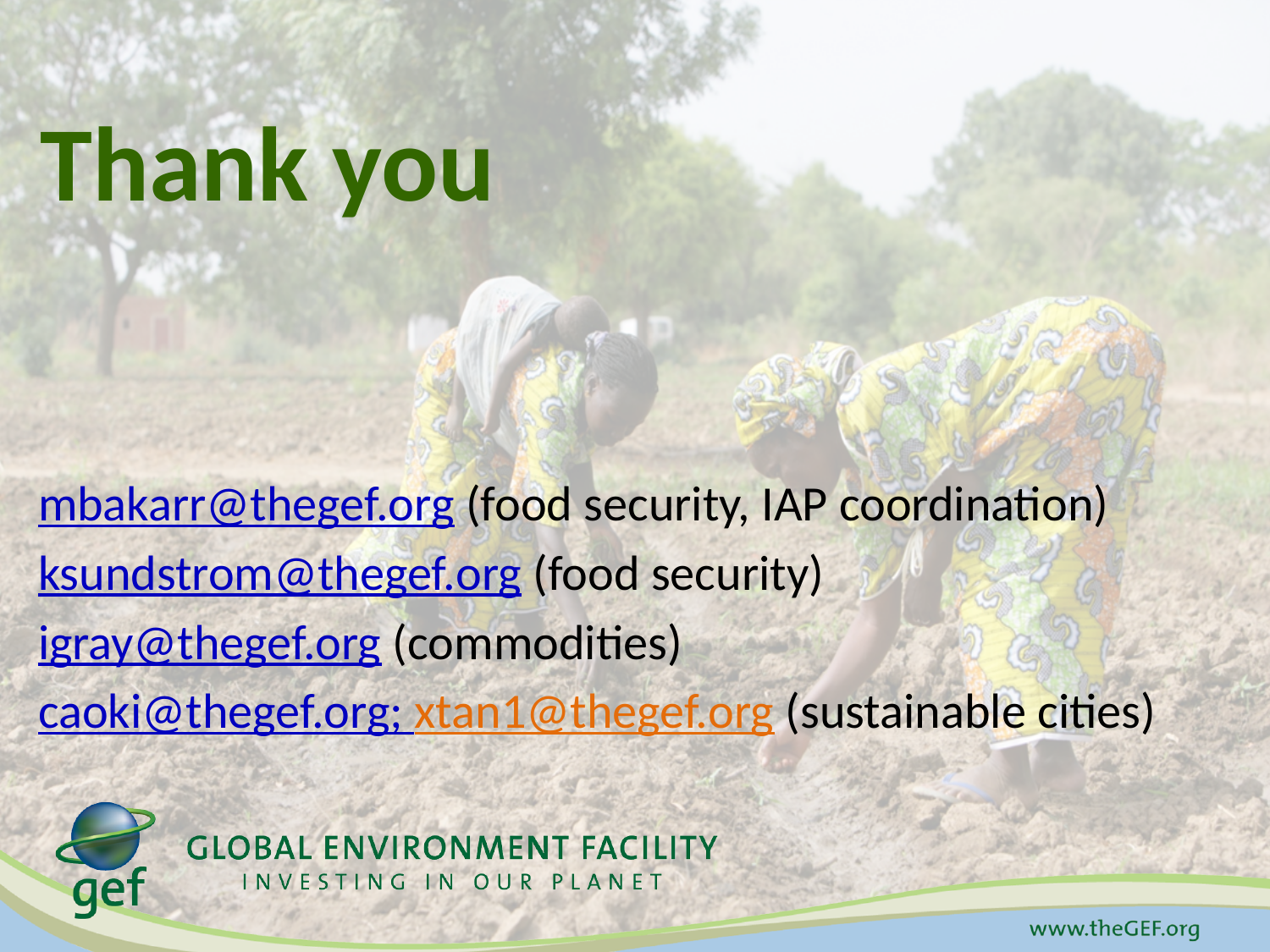

# Thank you
mbakarr@thegef.org (food security, IAP coordination)
ksundstrom@thegef.org (food security)
igray@thegef.org (commodities)
caoki@thegef.org; xtan1@thegef.org (sustainable cities)